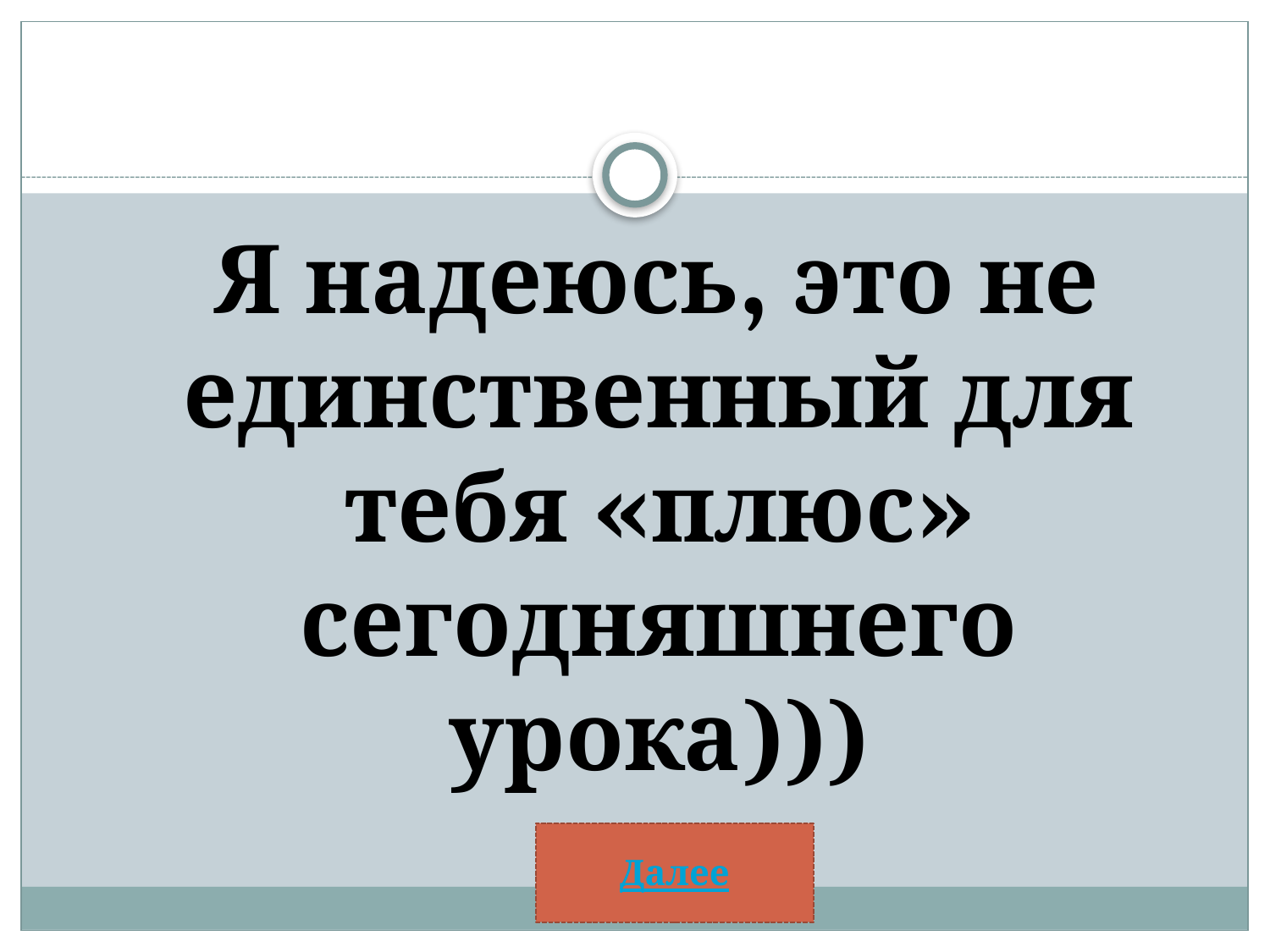

#
   Я надеюсь, это не единственный для тебя «плюс» сегодняшнего урока)))
Далее